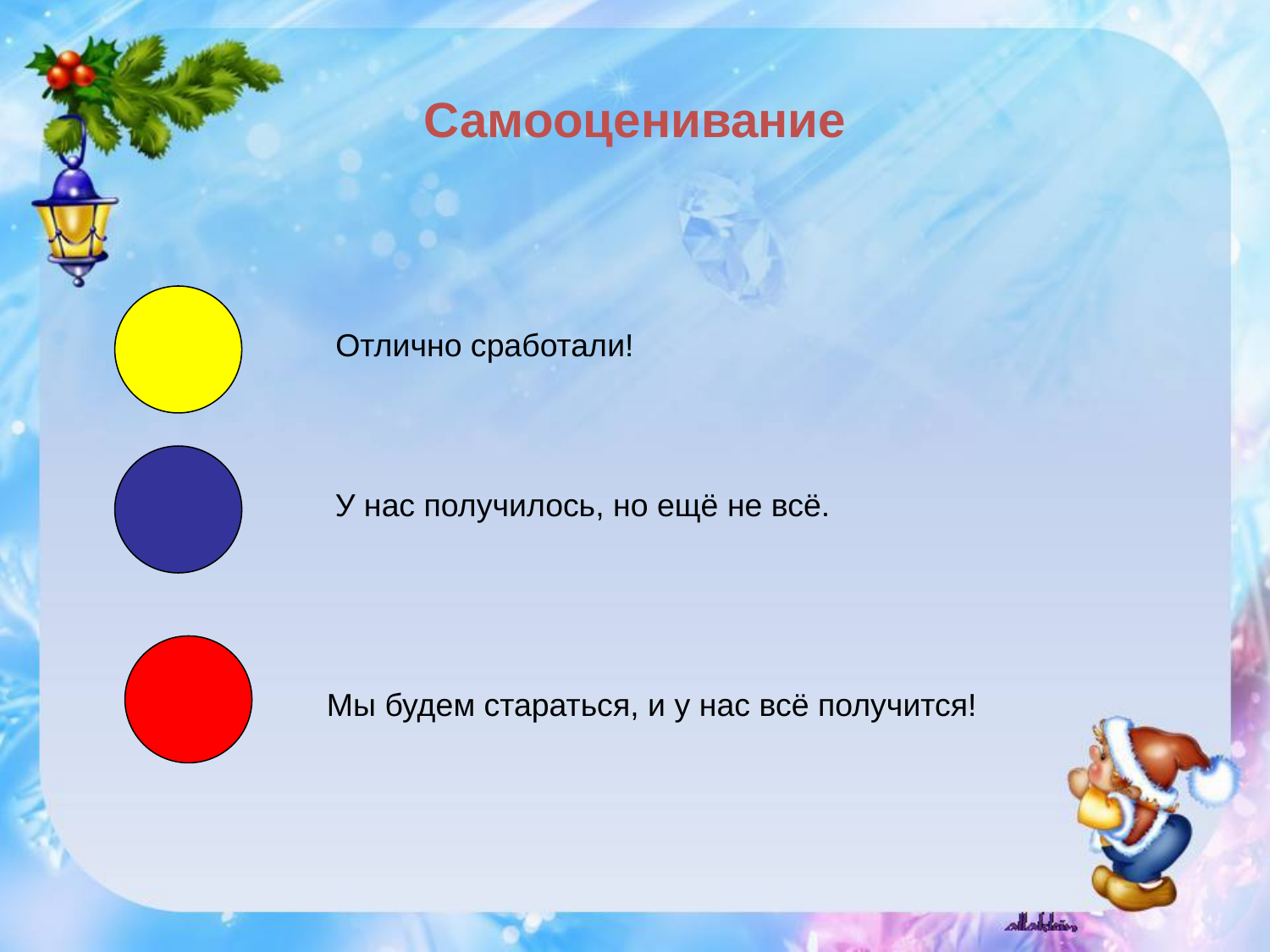

# Самооценивание

Отлично сработали!

У нас получилось, но ещё не всё.

Мы будем стараться, и у нас всё получится!